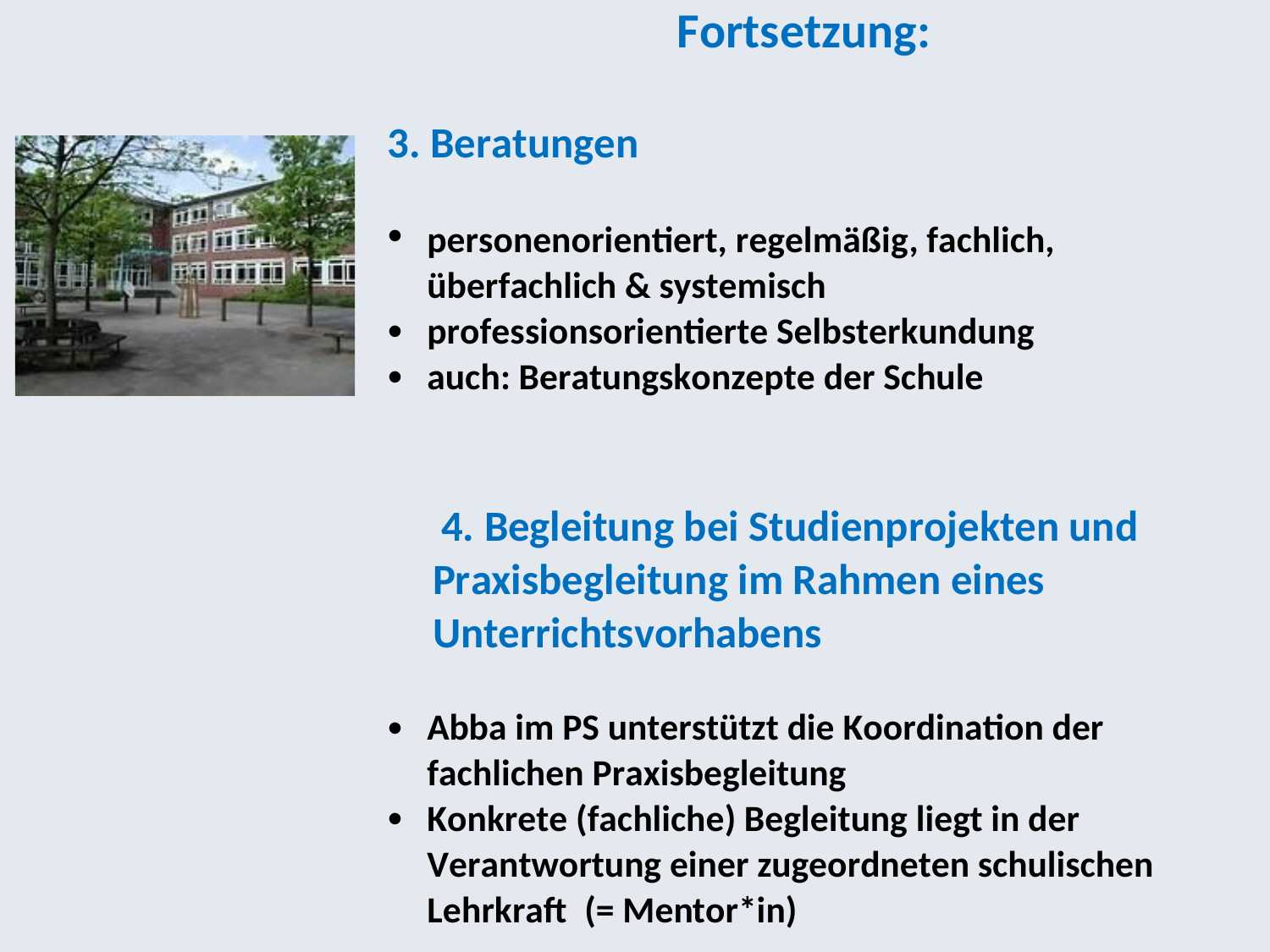

Fortsetzung:
3. Beratungen
•

personenorientiert, regelmäßig, fachlich,
überfachlich & systemisch
professionsorientierte Selbsterkundung
auch: Beratungskonzepte der Schule
•
•
4. Begleitung bei Studienprojekten und
Praxisbegleitung im Rahmen eines
Unterrichtsvorhabens
•
Abba im PS unterstützt die Koordination der
fachlichen Praxisbegleitung
Konkrete (fachliche) Begleitung liegt in der
Verantwortung einer zugeordneten schulischen
•
Lehrkraft (= Mentor*in)